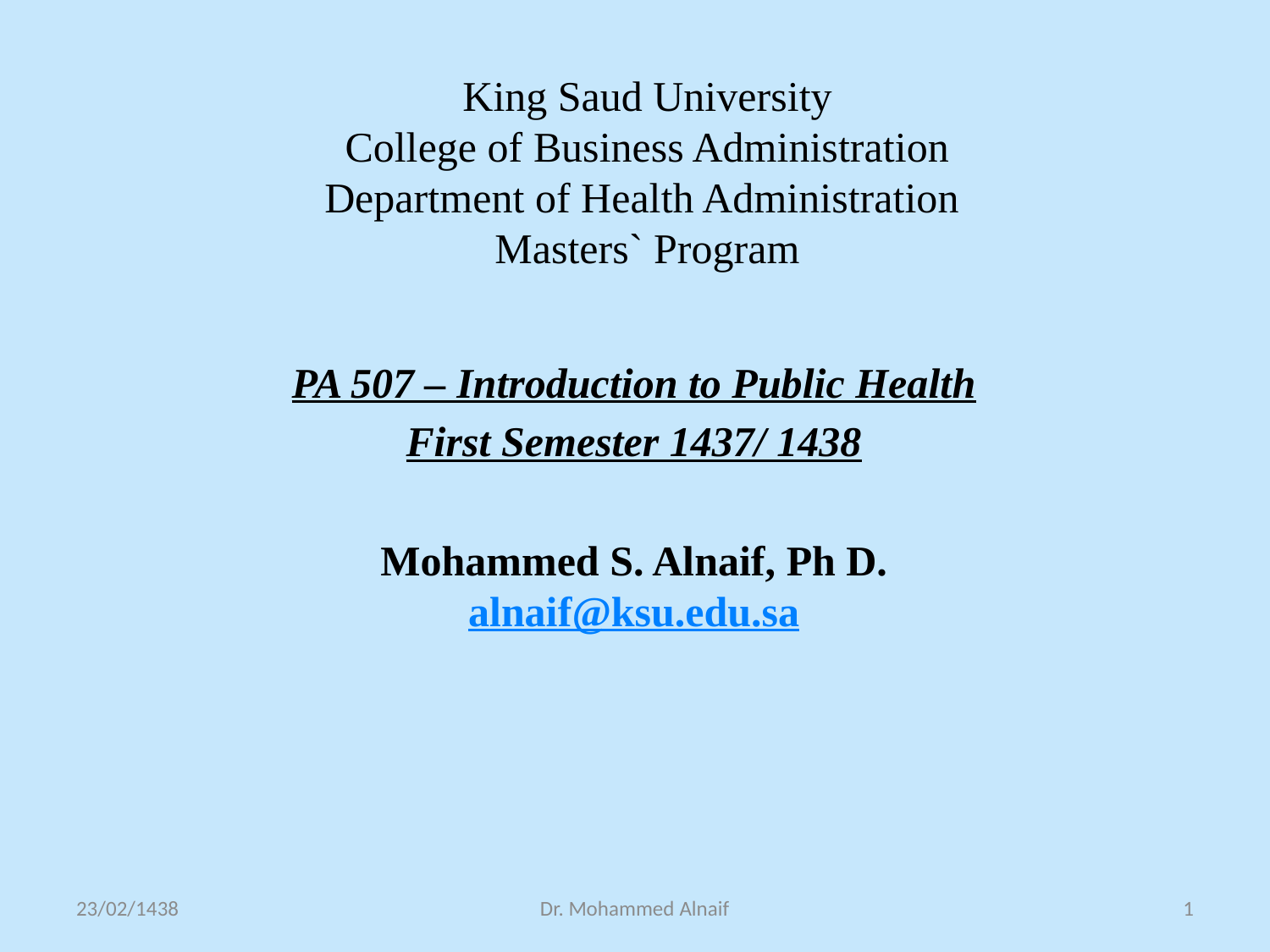

# King Saud University College of Business Administration Department of Health Administration Masters` Program
PA 507 – Introduction to Public Health
First Semester 1437/ 1438

Mohammed S. Alnaif, Ph D.
alnaif@ksu.edu.sa
23/02/1438
Dr. Mohammed Alnaif
1